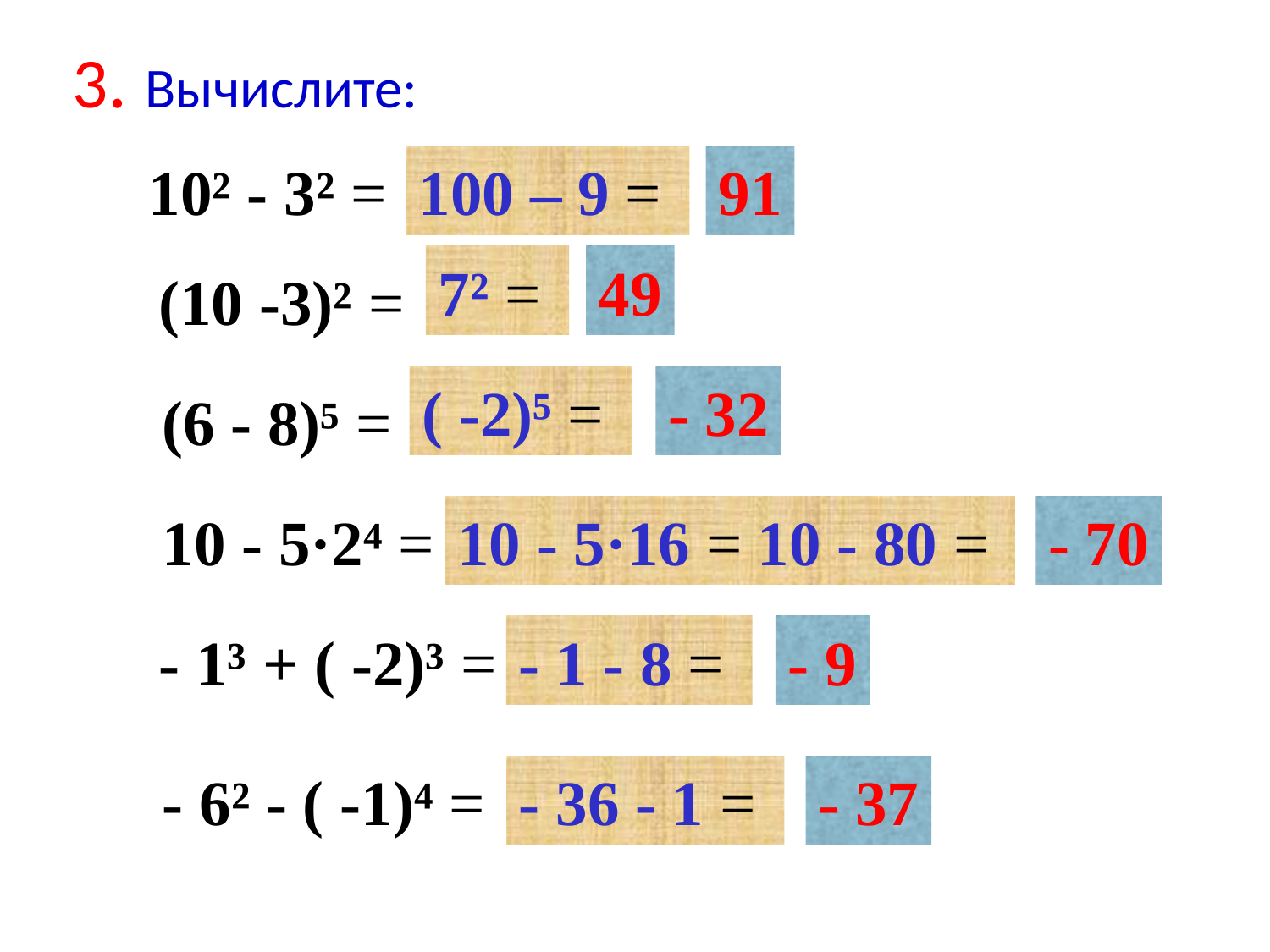

3. Вычислите:

10² - 3² =
100 – 9 =
91
7² =
49
(10 -3)² =
( -2)⁵ =
- 32
(6 - 8)⁵ =
10 - 5·2⁴ =
10 - 5·16 = 10 - 80 =
- 70
- 1³ + ( -2)³ =
- 1 - 8 =
- 9
- 6² - ( -1)⁴ =
- 36 - 1 =
- 37